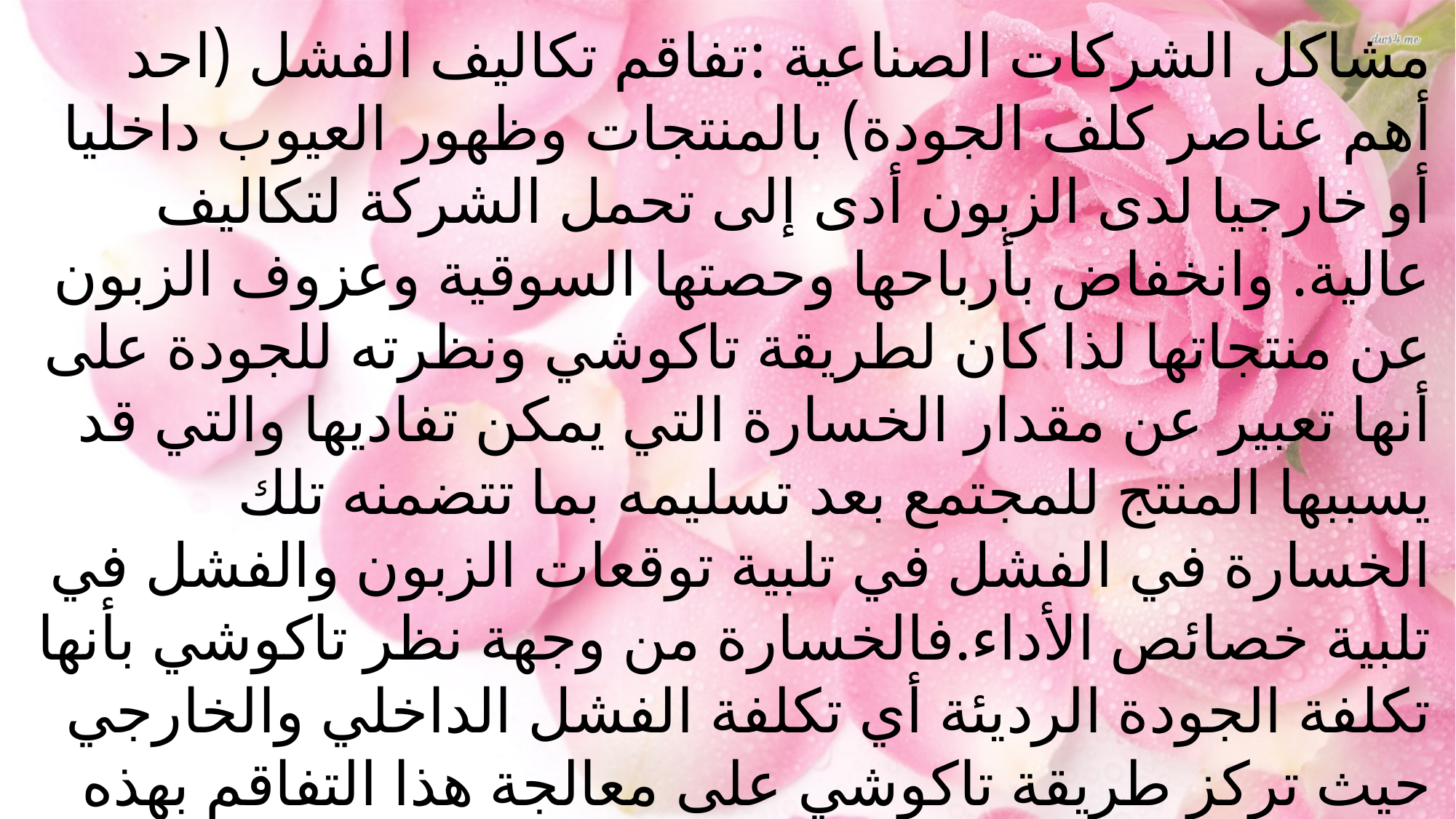

مشاكل الشركات الصناعية :تفاقم تكاليف الفشل (احد أهم عناصر كلف الجودة) بالمنتجات وظهور العيوب داخليا أو خارجيا لدى الزبون أدى إلى تحمل الشركة لتكاليف عالية. وانخفاض بأرباحها وحصتها السوقية وعزوف الزبون عن منتجاتها لذا كان لطريقة تاكوشي ونظرته للجودة على أنها تعبير عن مقدار الخسارة التي يمكن تفاديها والتي قد يسببها المنتج للمجتمع بعد تسليمه بما تتضمنه تلك الخسارة في الفشل في تلبية توقعات الزبون والفشل في تلبية خصائص الأداء.فالخسارة من وجهة نظر تاكوشي بأنها تكلفة الجودة الرديئة أي تكلفة الفشل الداخلي والخارجي حيث تركز طريقة تاكوشي على معالجة هذا التفاقم بهذه الكلف من خلال تخفيض تكاليف الجودة الرديئة.